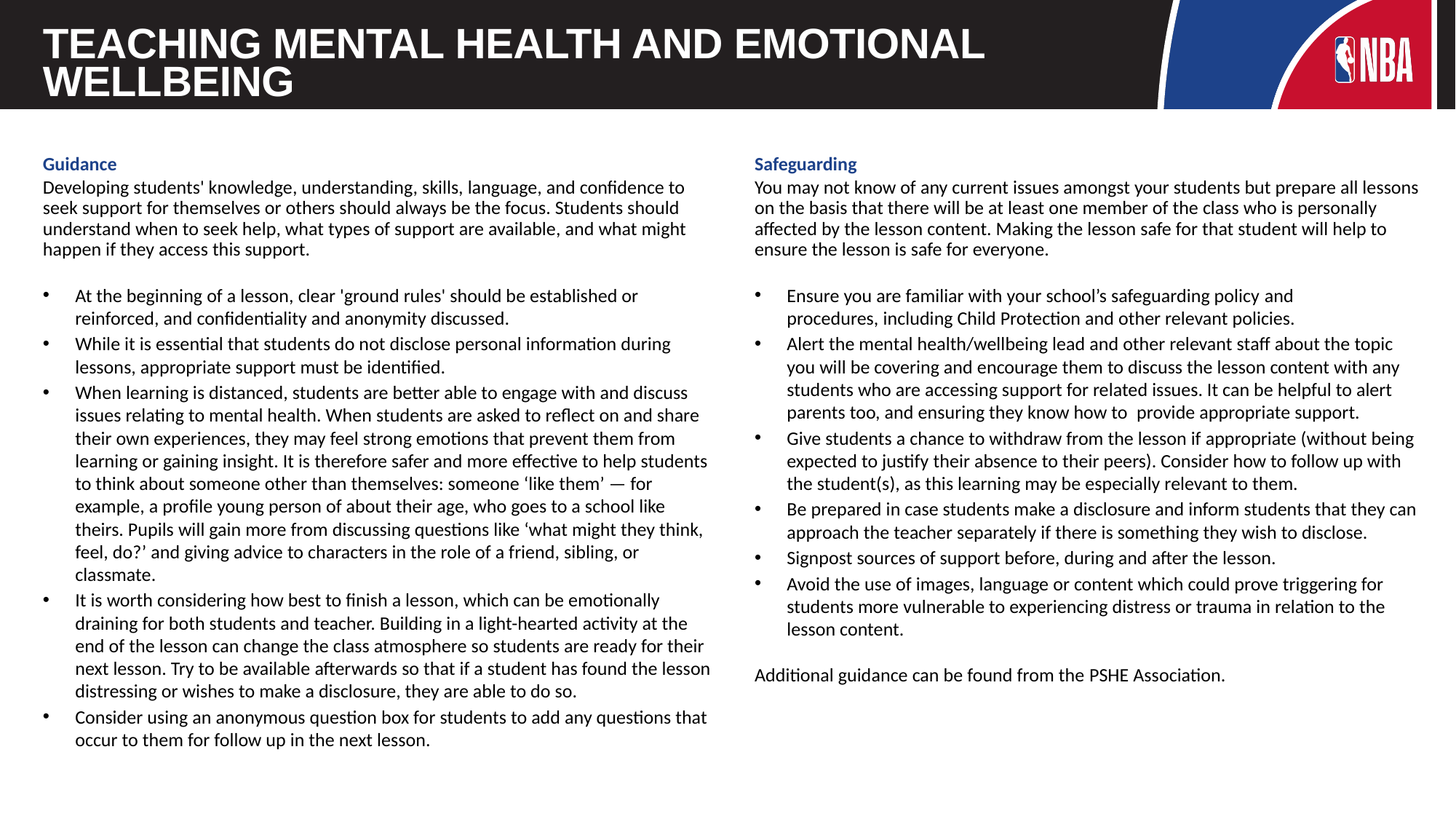

# TEACHING MENTAL HEALTH AND EMOTIONAL WELLBEING
Guidance
Developing students' knowledge, understanding, skills, language, and confidence to seek support for themselves or others should always be the focus. Students should understand when to seek help, what types of support are available, and what might happen if they access this support.
At the beginning of a lesson, clear 'ground rules' should be established or reinforced, and confidentiality and anonymity discussed.
While it is essential that students do not disclose personal information during lessons, appropriate support must be identified.
When learning is distanced, students are better able to engage with and discuss issues relating to mental health. When students are asked to reflect on and share their own experiences, they may feel strong emotions that prevent them from learning or gaining insight. It is therefore safer and more effective to help students to think about someone other than themselves: someone ‘like them’ — for example, a profile young person of about their age, who goes to a school like theirs. Pupils will gain more from discussing questions like ‘what might they think, feel, do?’ and giving advice to characters in the role of a friend, sibling, or classmate.
It is worth considering how best to finish a lesson, which can be emotionally draining for both students and teacher. Building in a light-hearted activity at the end of the lesson can change the class atmosphere so students are ready for their next lesson. Try to be available afterwards so that if a student has found the lesson distressing or wishes to make a disclosure, they are able to do so.
Consider using an anonymous question box for students to add any questions that occur to them for follow up in the next lesson.
Safeguarding
You may not know of any current issues amongst your students but prepare all lessons on the basis that there will be at least one member of the class who is personally affected by the lesson content. Making the lesson safe for that student will help to ensure the lesson is safe for everyone.
Ensure you are familiar with your school’s safeguarding policy and procedures, including Child Protection and other relevant policies.
Alert the mental health/wellbeing lead and other relevant staff about the topic you will be covering and encourage them to discuss the lesson content with any students who are accessing support for related issues. It can be helpful to alert parents too, and ensuring they know how to  provide appropriate support.
Give students a chance to withdraw from the lesson if appropriate (without being expected to justify their absence to their peers). Consider how to follow up with the student(s), as this learning may be especially relevant to them.
Be prepared in case students make a disclosure and inform students that they can approach the teacher separately if there is something they wish to disclose.
Signpost sources of support before, during and after the lesson.
Avoid the use of images, language or content which could prove triggering for students more vulnerable to experiencing distress or trauma in relation to the lesson content.
Additional guidance can be found from the PSHE Association.